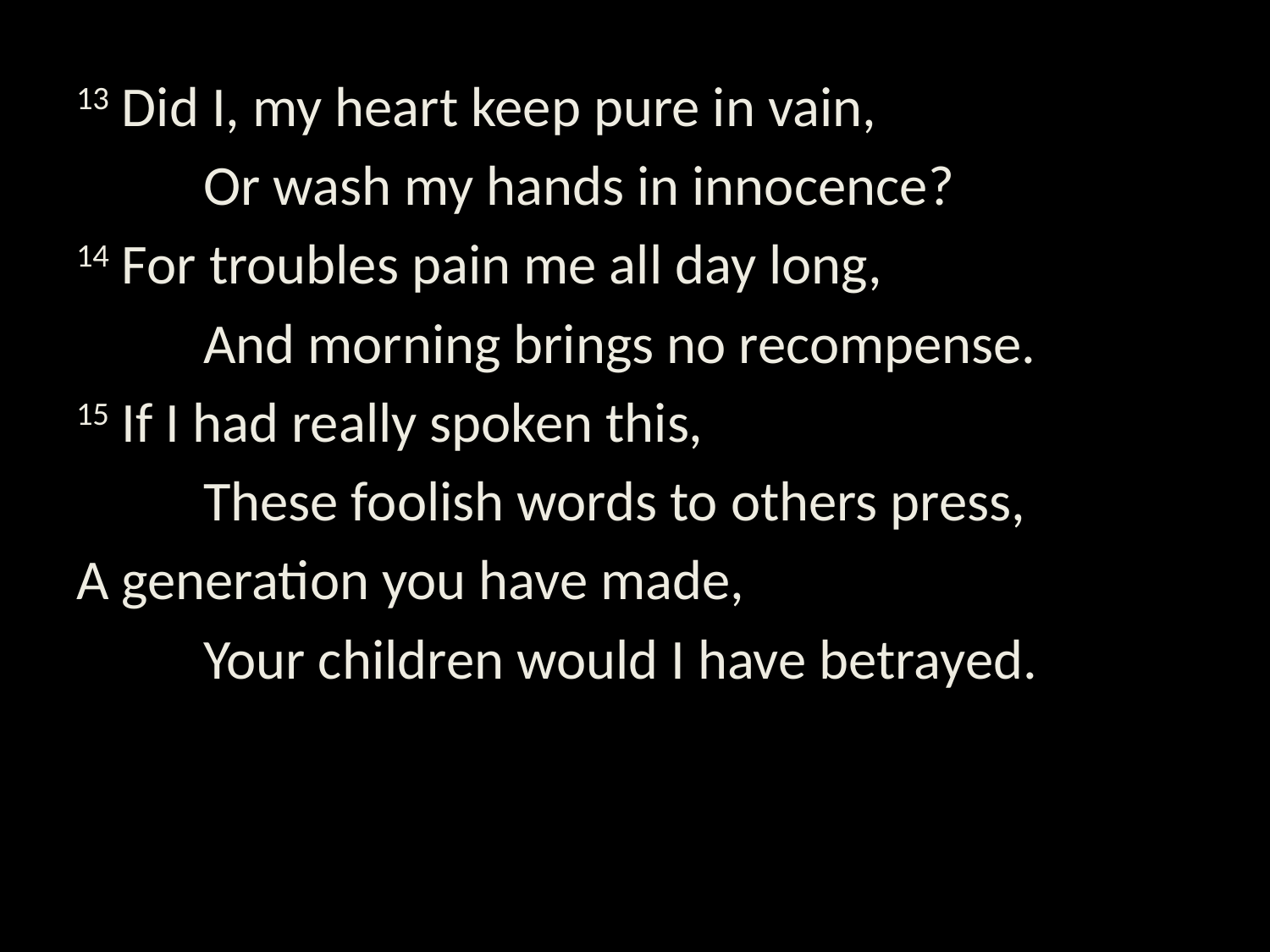

13 Did I, my heart keep pure in vain,
	Or wash my hands in innocence?
14 For troubles pain me all day long,
	And morning brings no recompense.
15 If I had really spoken this,
	These foolish words to others press,
A generation you have made,
	Your children would I have betrayed.